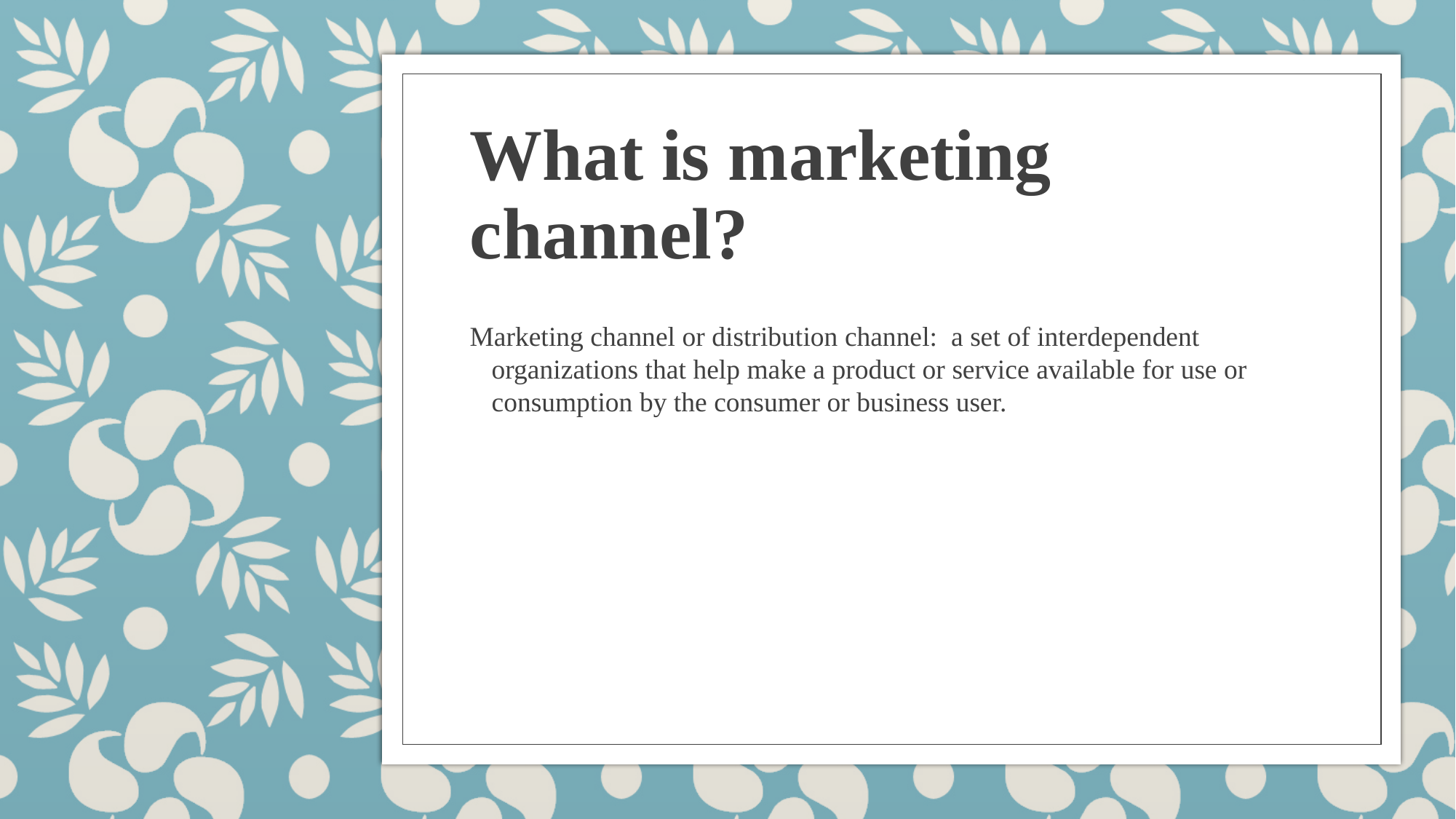

# What is marketing channel?
Marketing channel or distribution channel:  a set of interdependent organizations that help make a product or service available for use or consumption by the consumer or business user.